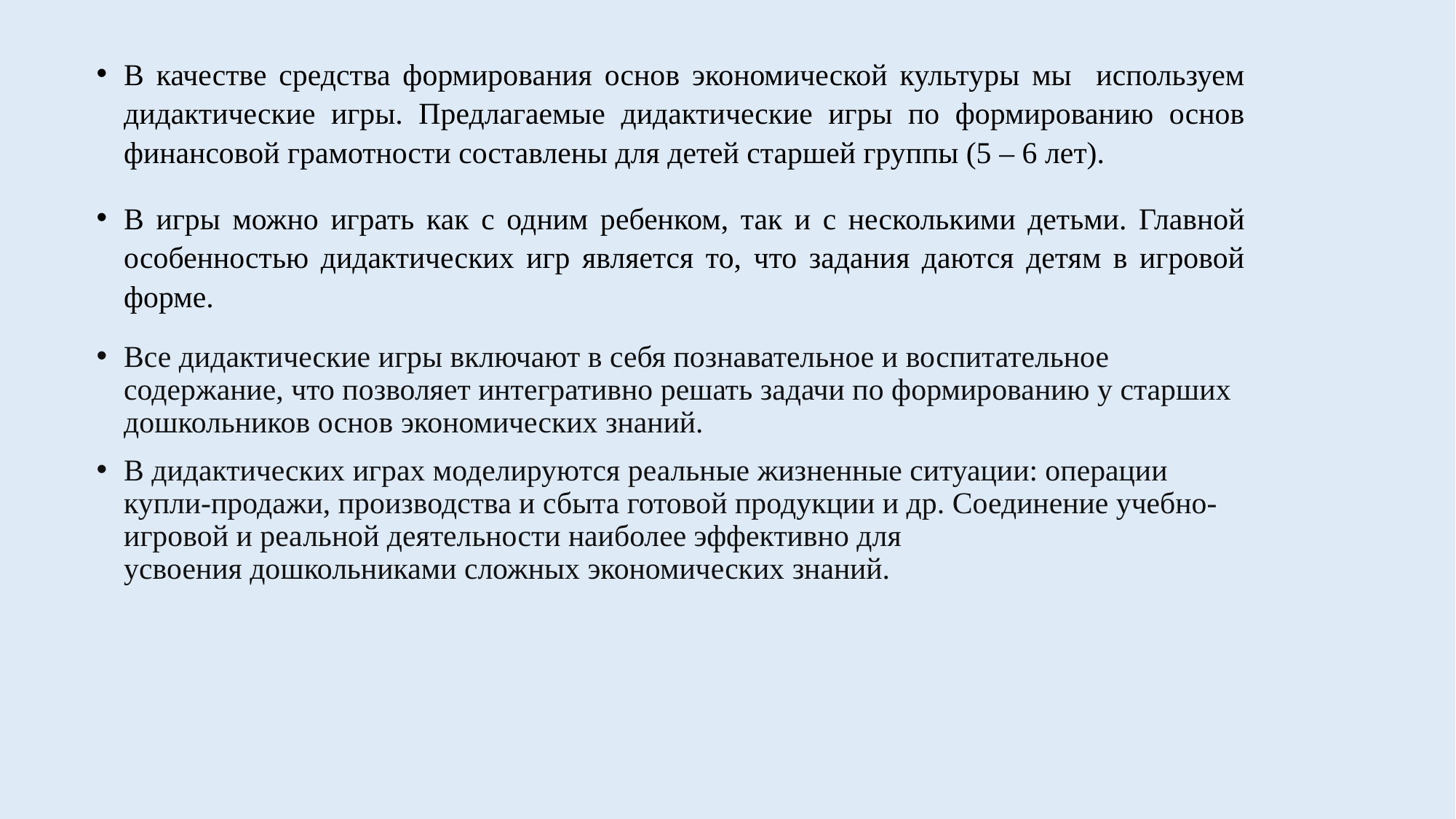

В качестве средства формирования основ экономической культуры мы  используем дидактические игры. Предлагаемые дидактические игры по формированию основ финансовой грамотности составлены для детей старшей группы (5 – 6 лет).
В игры можно играть как с одним ребенком, так и с несколькими детьми. Главной особенностью дидактических игр является то, что задания даются детям в игровой форме.
Все дидактические игры включают в себя познавательное и воспитательное содержание, что позволяет интегративно решать задачи по формированию у старших дошкольников основ экономических знаний.
В дидактических играх моделируются реальные жизненные ситуации: операции купли-продажи, производства и сбыта готовой продукции и др. Соединение учебно-игровой и реальной деятельности наиболее эффективно для усвоения дошкольниками сложных экономических знаний.